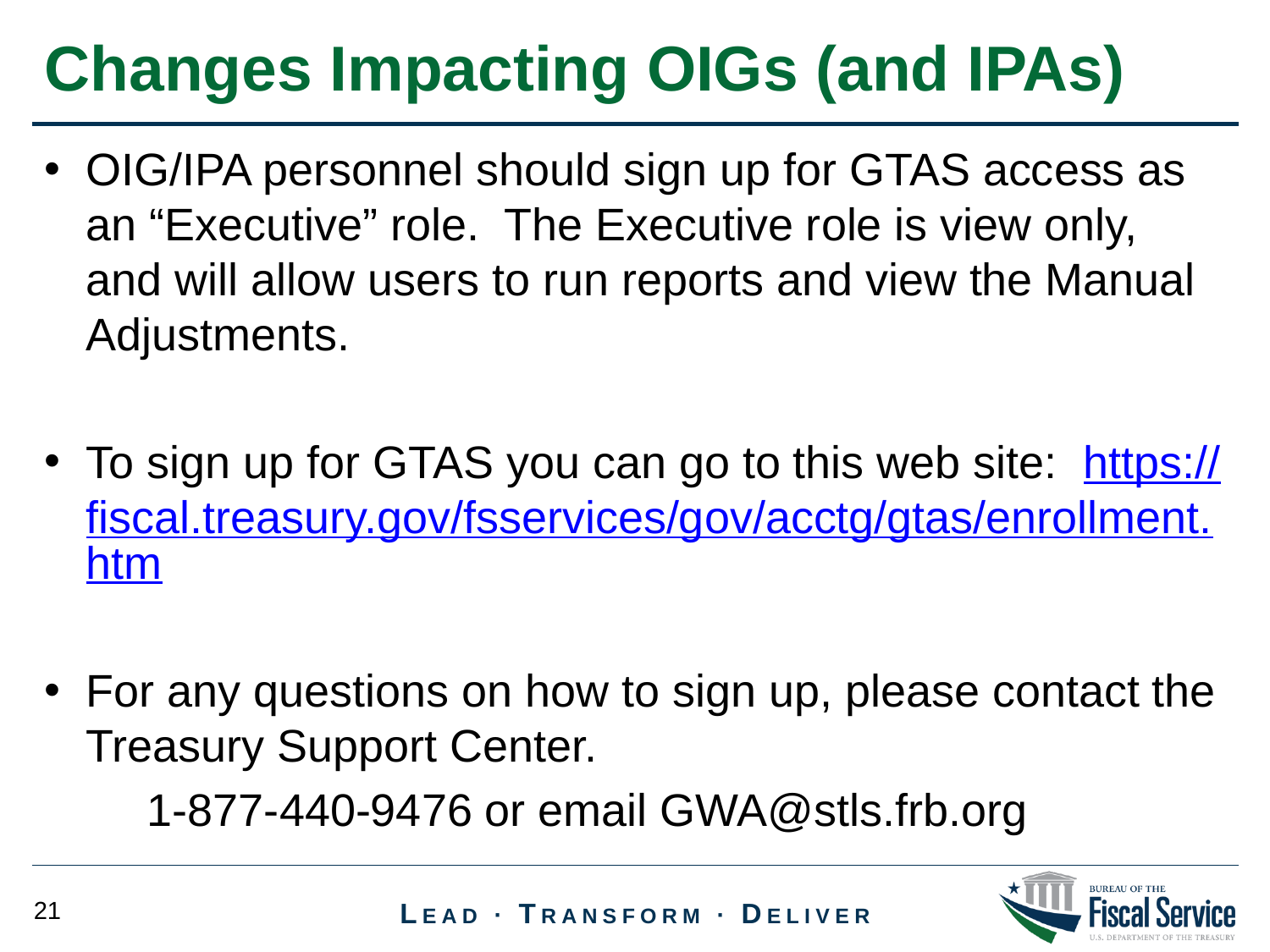

Changes Impacting OIGs (and IPAs)

OIG/IPA personnel should sign up for GTAS access as an “Executive” role.  The Executive role is view only, and will allow users to run reports and view the Manual Adjustments.

To sign up for GTAS you can go to this web site:  https://fiscal.treasury.gov/fsservices/gov/acctg/gtas/enrollment.htm

For any questions on how to sign up, please contact the Treasury Support Center.
	1-877-440-9476 or email GWA@stls.frb.org